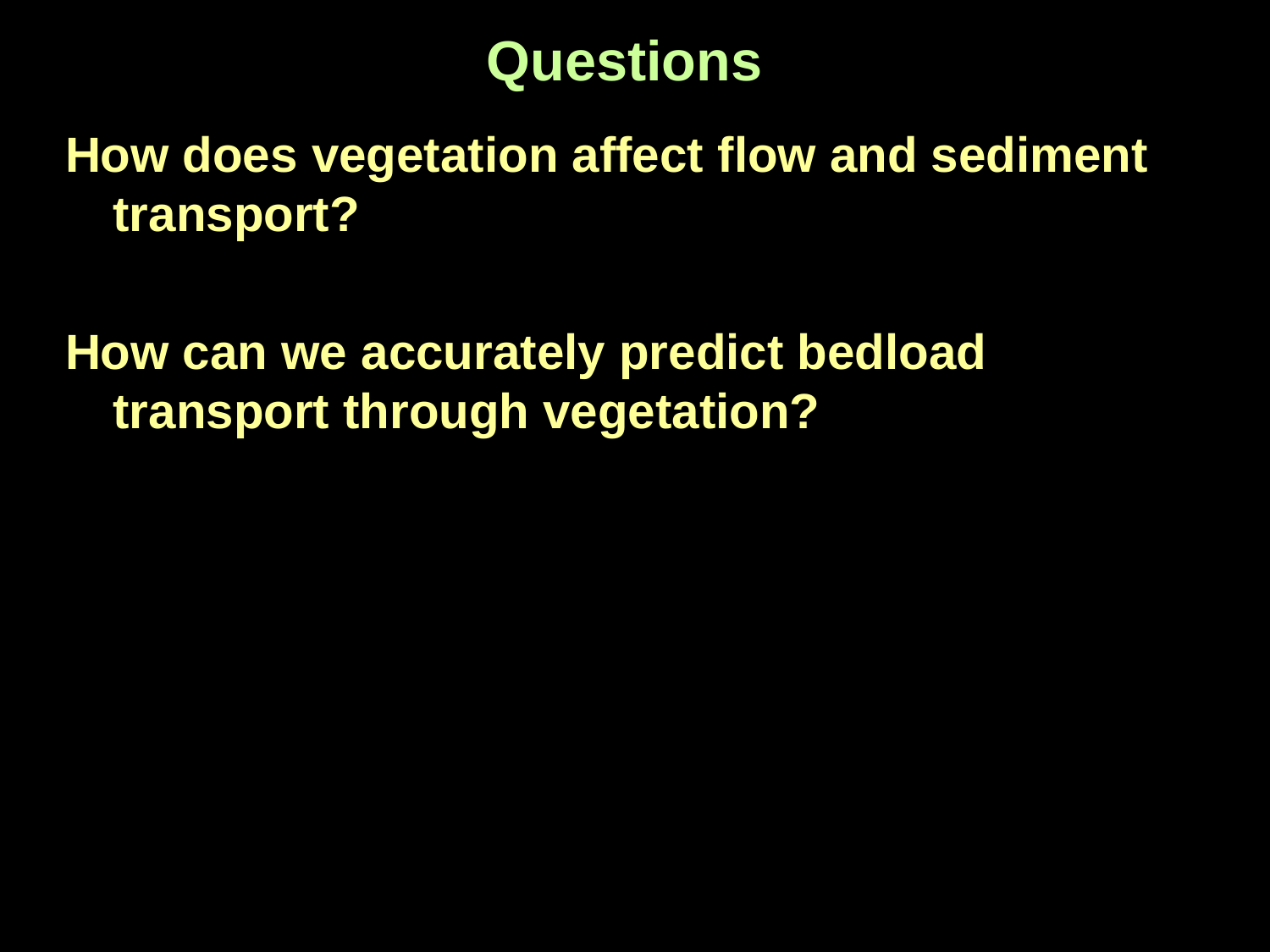

# Questions
How does vegetation affect flow and sediment transport?

How can we accurately predict bedload transport through vegetation?